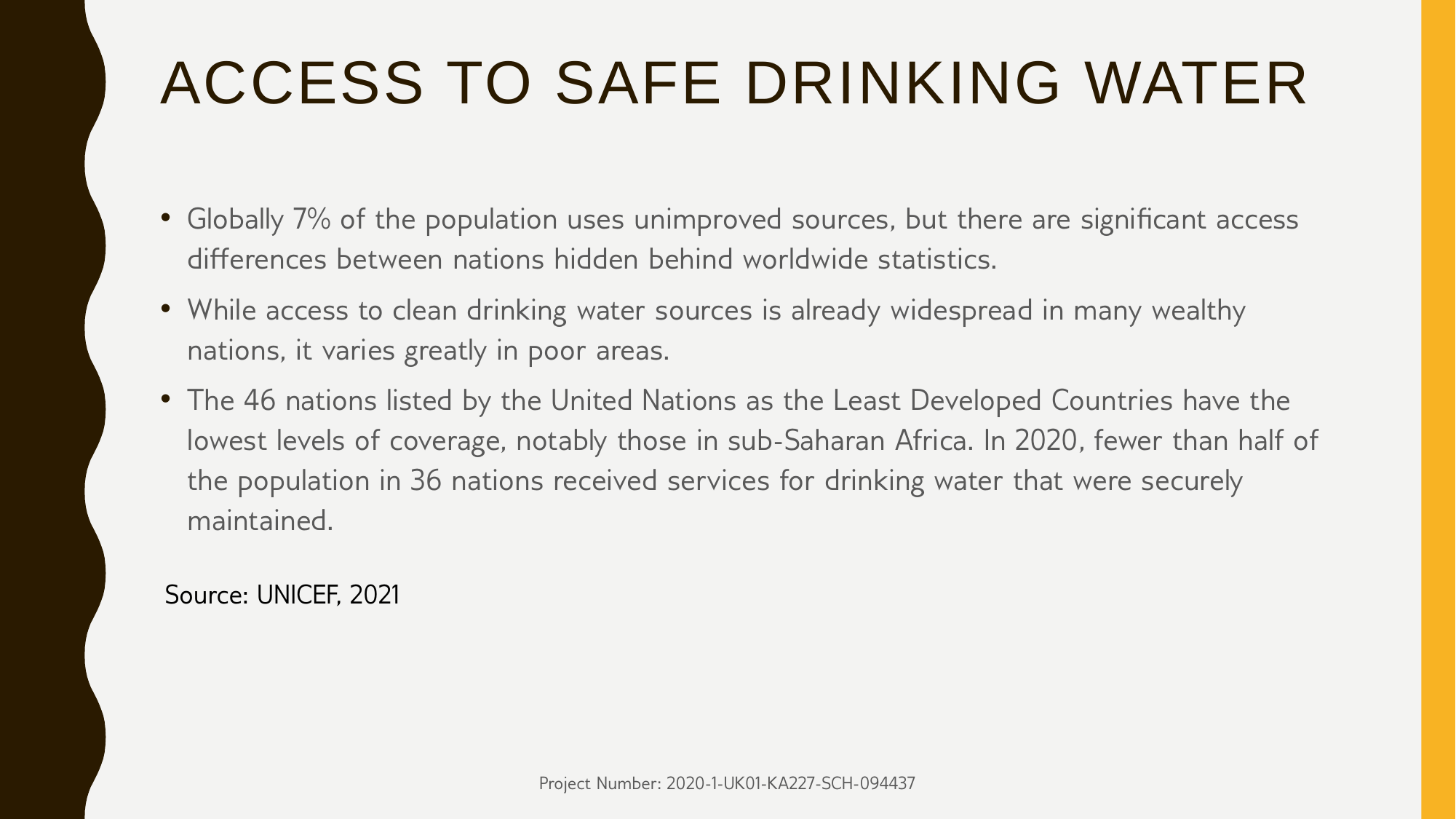

# Access to safe drinking water
Globally 7% of the population uses unimproved sources, but there are significant access differences between nations hidden behind worldwide statistics.
While access to clean drinking water sources is already widespread in many wealthy nations, it varies greatly in poor areas.
The 46 nations listed by the United Nations as the Least Developed Countries have the lowest levels of coverage, notably those in sub-Saharan Africa. In 2020, fewer than half of the population in 36 nations received services for drinking water that were securely maintained.
Source: UNICEF, 2021
Project Number: 2020-1-UK01-KA227-SCH-094437